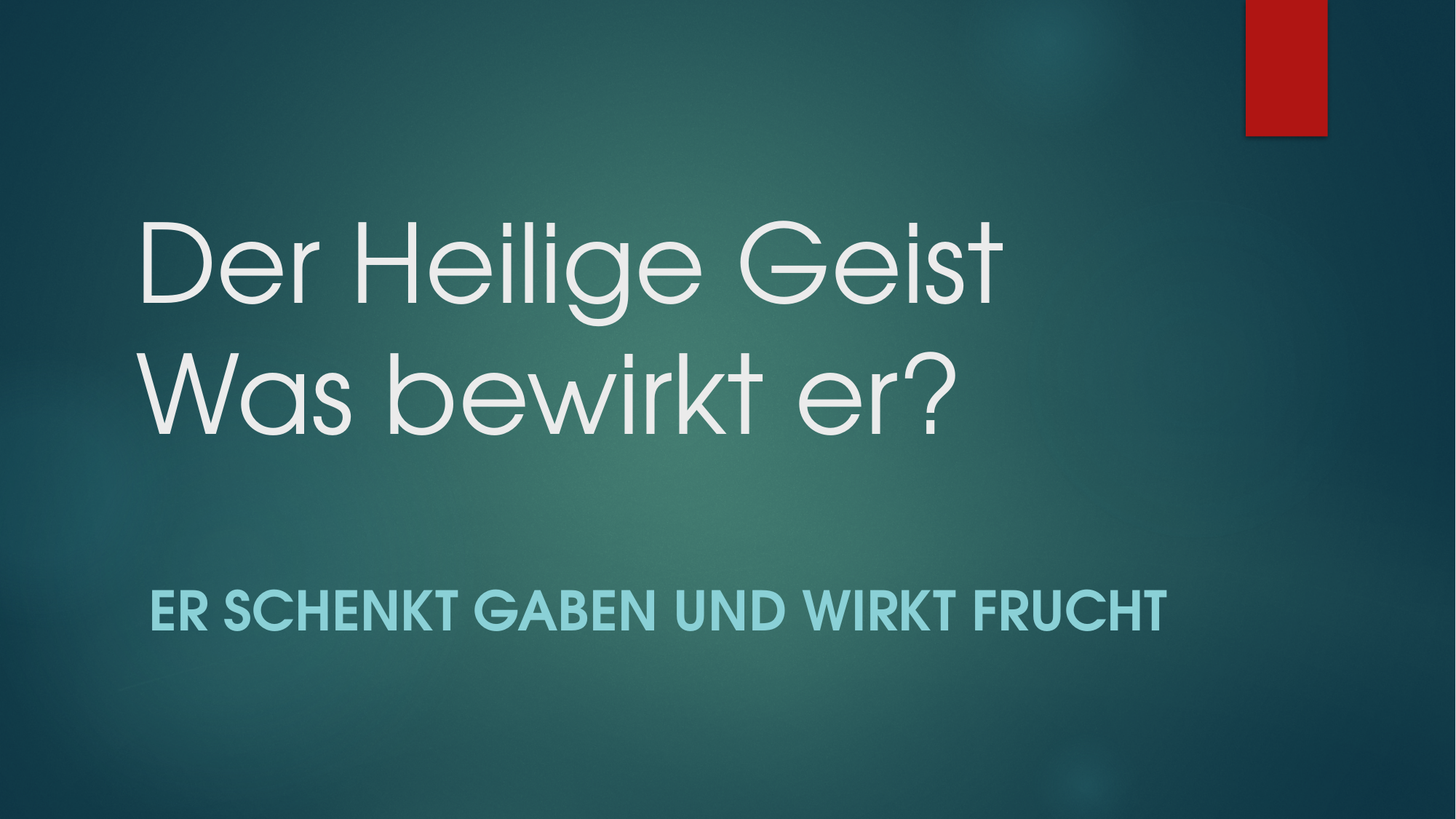

# Der Heilige Geist Was bewirkt er?
Er schenkt Gaben und wirkt Frucht